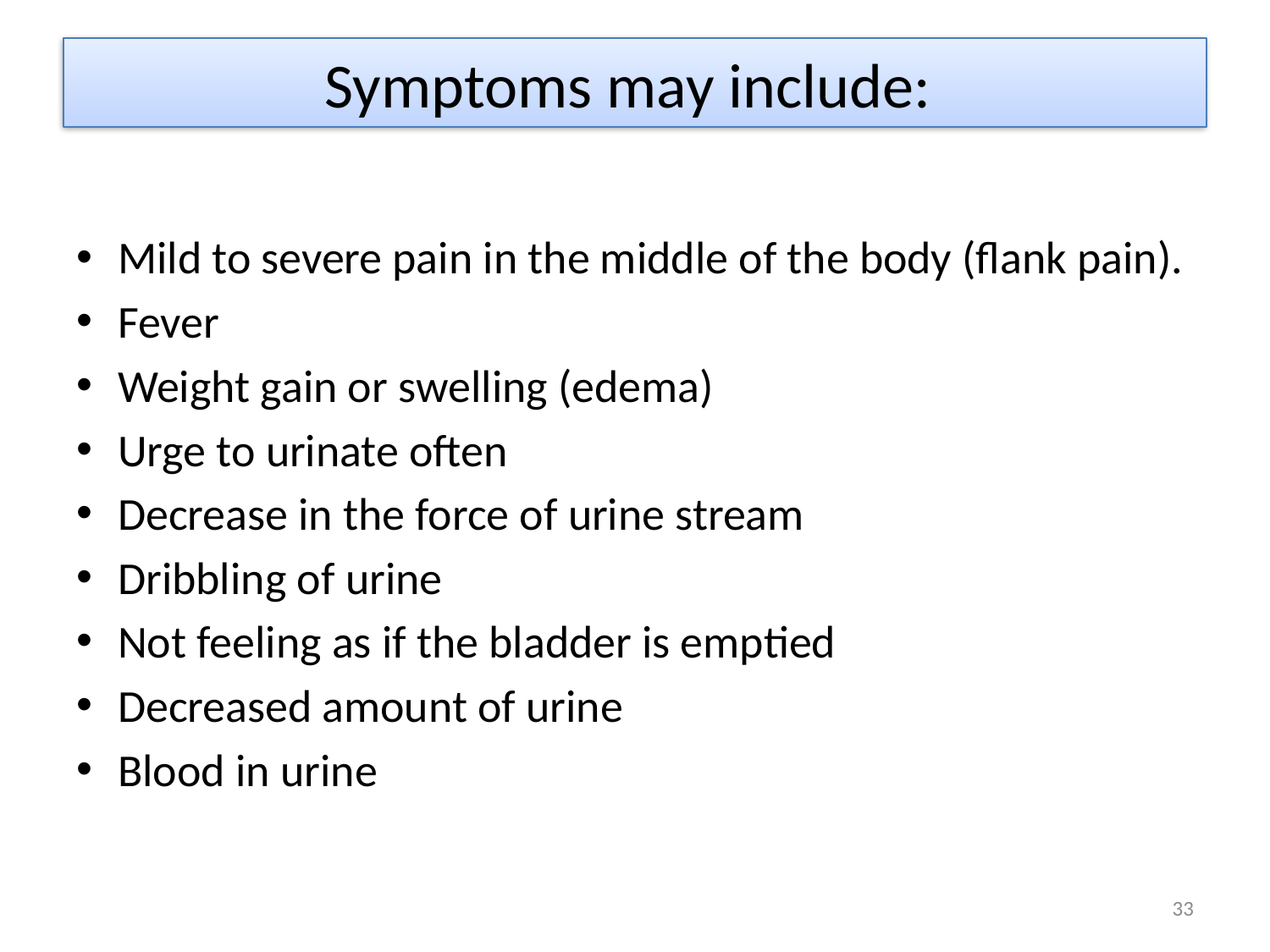

# Symptoms may include:
Mild to severe pain in the middle of the body (flank pain).
Fever
Weight gain or swelling (edema)
Urge to urinate often
Decrease in the force of urine stream
Dribbling of urine
Not feeling as if the bladder is emptied
Decreased amount of urine
Blood in urine

33